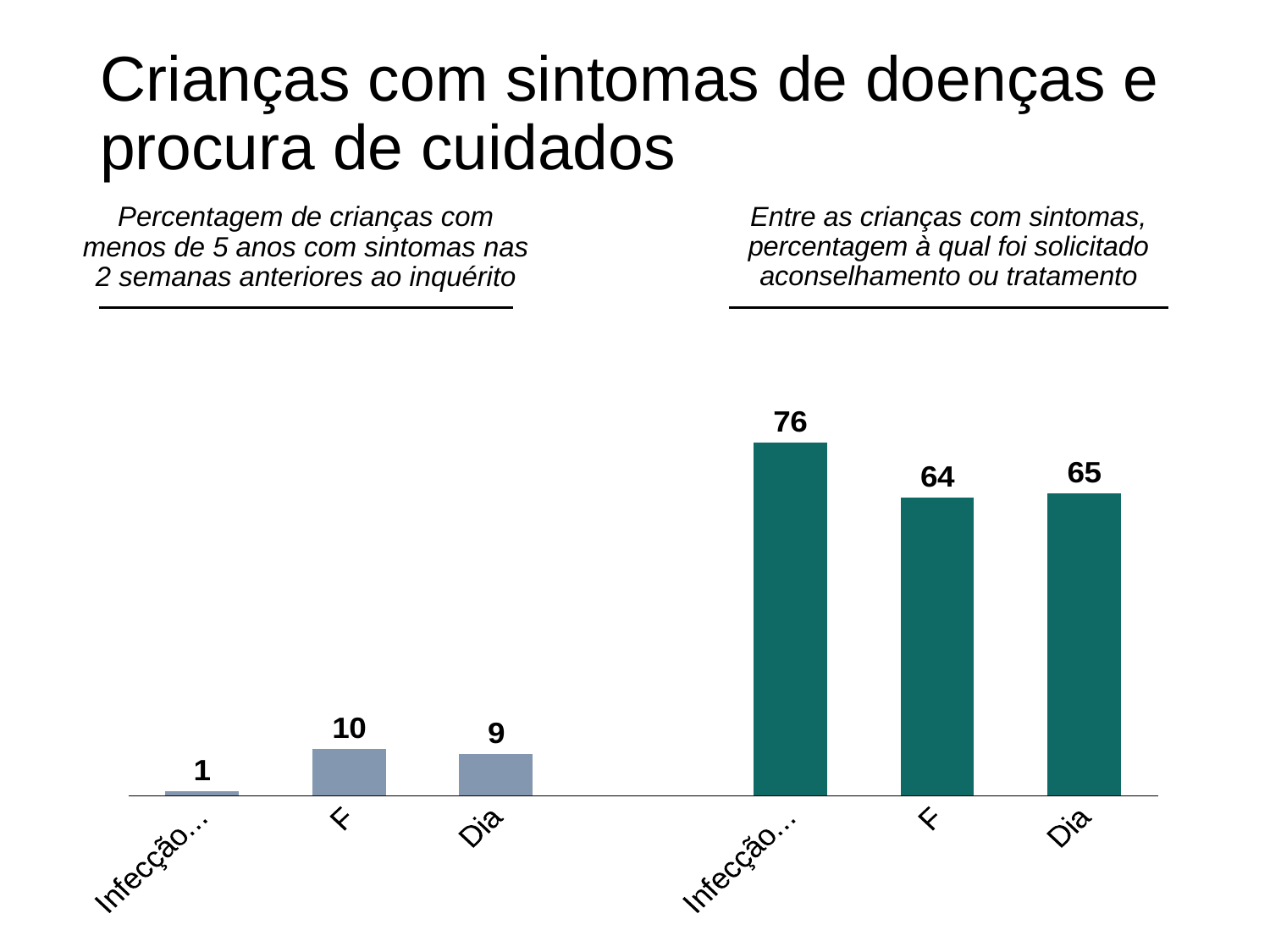

# Crianças com sintomas de doenças e procura de cuidados
Percentagem de crianças com menos de 5 anos com sintomas nas 2 semanas anteriores ao inquérito
Entre as crianças com sintomas, percentagem à qual foi solicitado aconselhamento ou tratamento

### Chart

| Category | Infecção respiratória aguda |
|---|---|
| Infecção respiratória aguda | 1.0 |
| Febre | 10.0 |
| Diarreia | 9.0 |
|  | None |
| Infecção respiratória aguda | 76.0 |
| Febre | 64.0 |
| Diarreia | 65.0 |